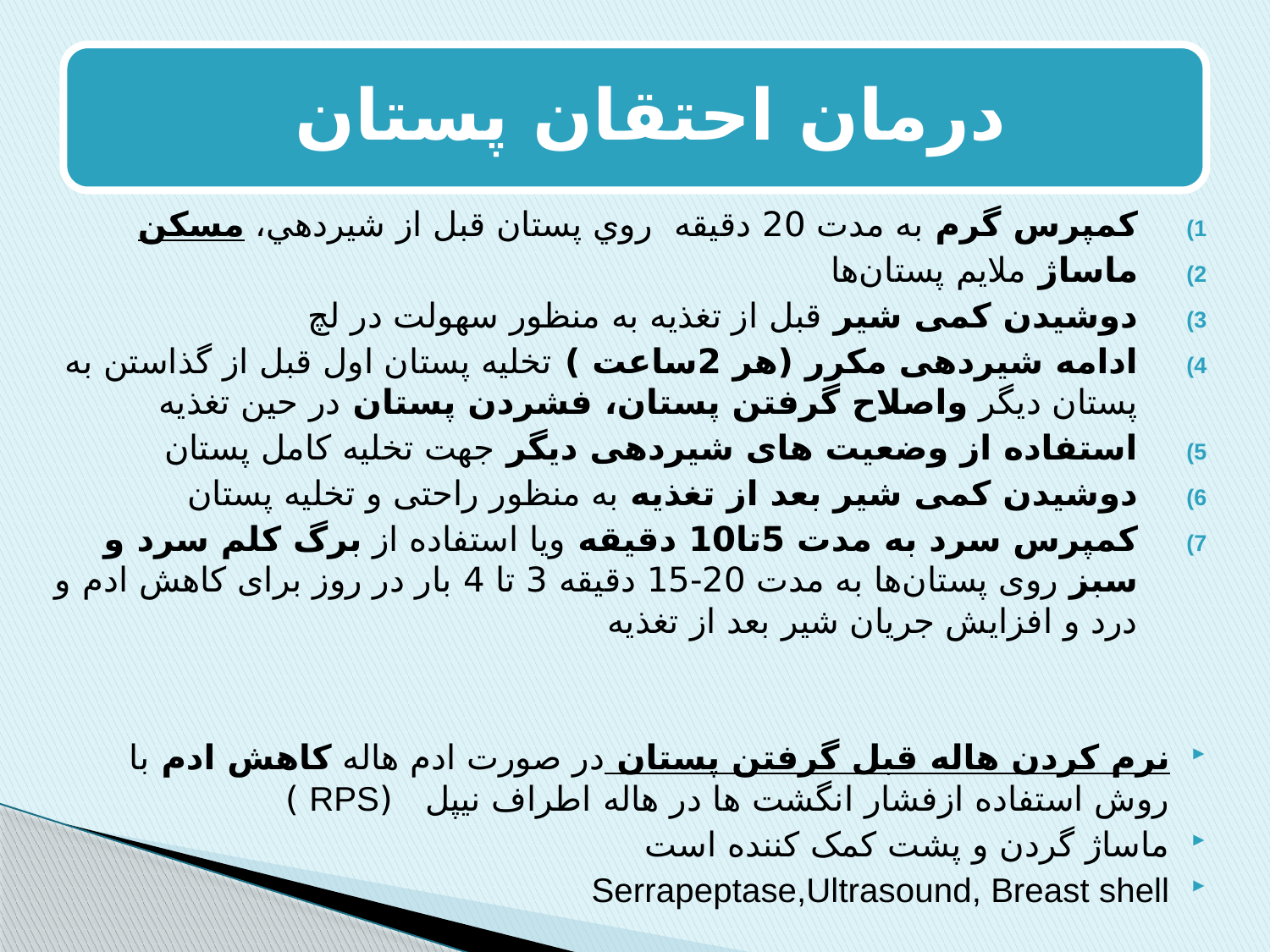

درمان احتقان پستان
كمپرس گرم به مدت 20 دقیقه  روي پستان قبل از شيردهي، مسکن
ماساژ ملايم پستان‌ها
دوشیدن کمی شیر قبل از تغذیه به منظور سهولت در لچ
ادامه شیردهی مکرر (هر 2ساعت ) تخلیه پستان اول قبل از گذاستن به پستان دیگر واصلاح گرفتن پستان، فشردن پستان در حین تغذیه
استفاده از وضعیت های شیردهی دیگر جهت تخلیه کامل پستان
دوشیدن کمی شیر بعد از تغذیه به منظور راحتی و تخلیه پستان
کمپرس سرد به مدت 5تا10 دقیقه ویا استفاده از برگ کلم سرد و سبز روی پستان‌ها به مدت 20-15 دقیقه 3 تا 4 بار در روز برای کاهش ادم و درد و افزایش جریان شیر بعد از تغذیه

نرم کردن هاله قبل گرفتن پستان در صورت ادم هاله کاهش ادم با روش استفاده ازفشار انگشت ها در هاله اطراف نیپل   (RPS )
ماساژ گردن و پشت کمک کننده است
Serrapeptase,Ultrasound, Breast shell